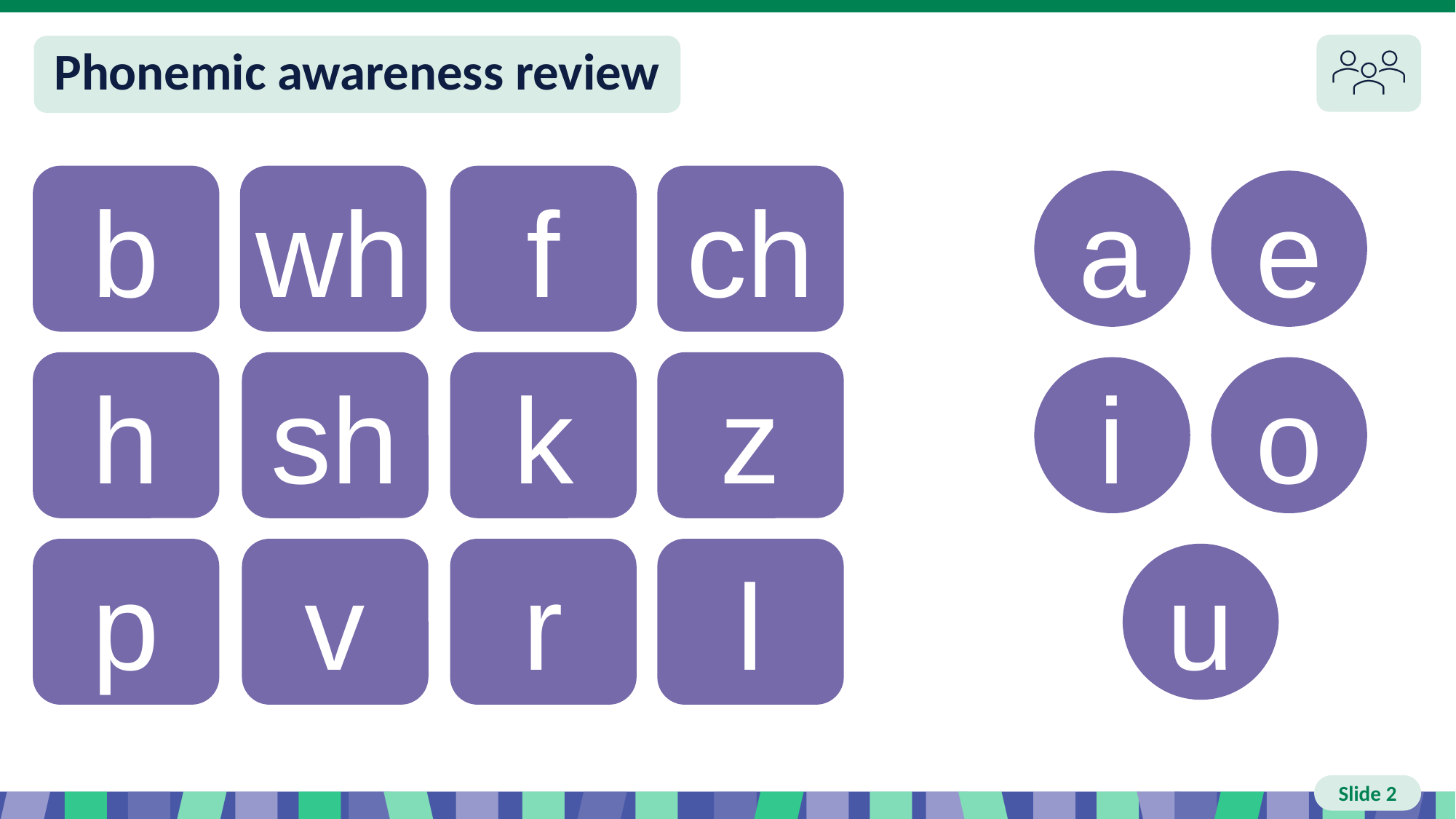

# Slide 2 Phonemic awareness
b
wh
f
ch
a
e
h
sh
k
z
i
o
p
v
r
l
u